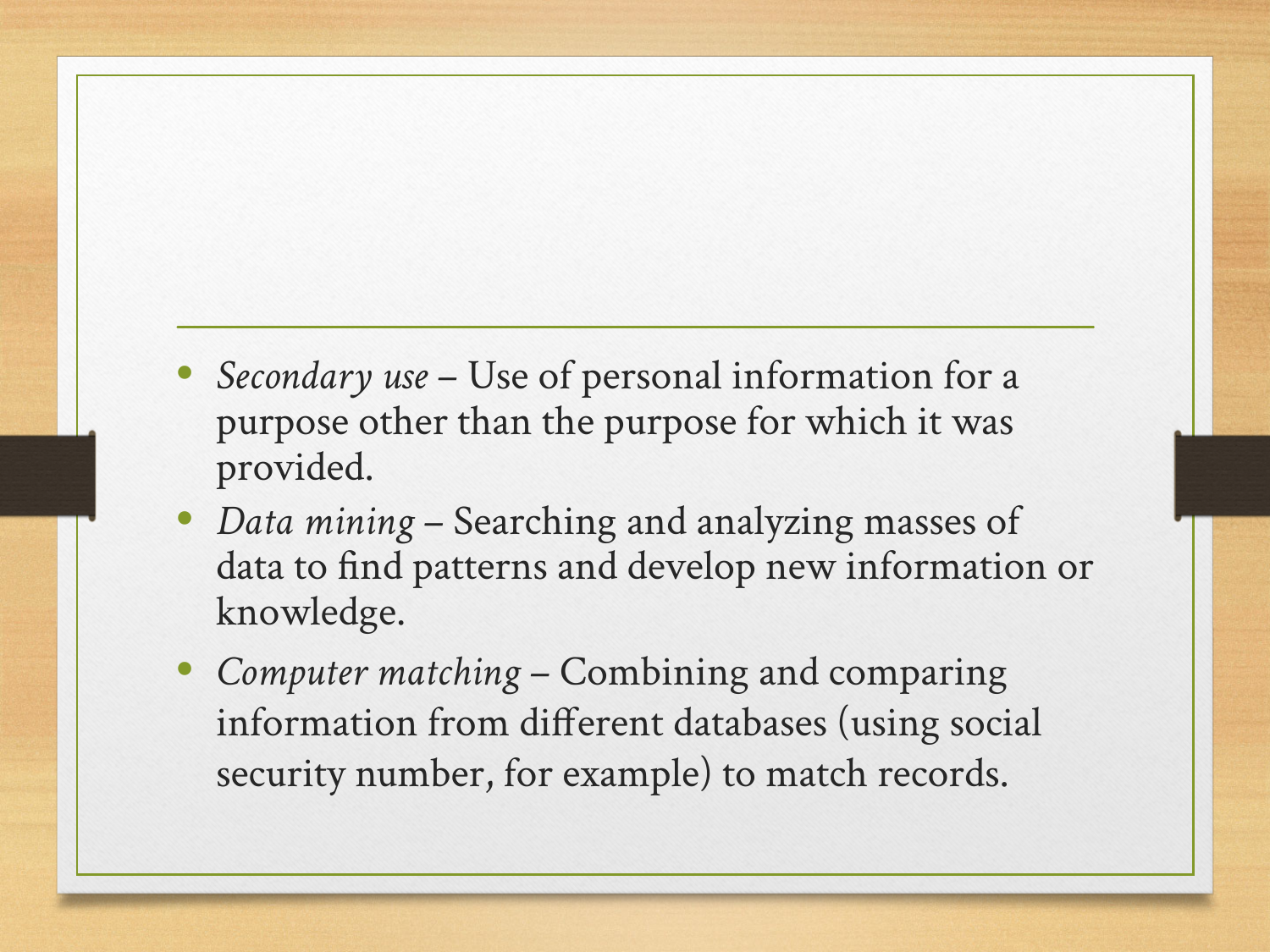

#
Secondary use – Use of personal information for a purpose other than the purpose for which it was provided.
Data mining – Searching and analyzing masses of data to find patterns and develop new information or knowledge.
Computer matching – Combining and comparing information from different databases (using social security number, for example) to match records.